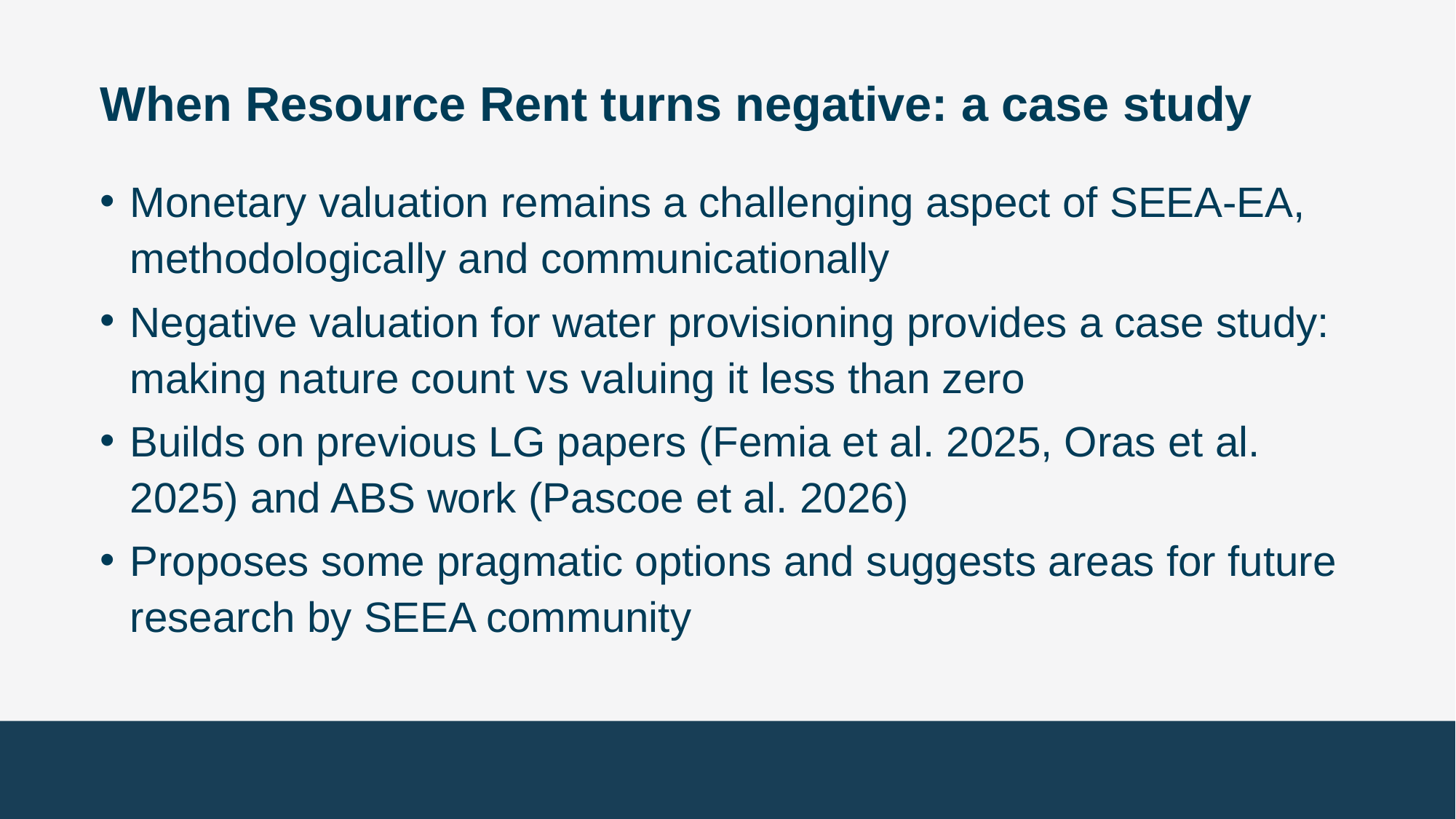

# When Resource Rent turns negative: a case study
Monetary valuation remains a challenging aspect of SEEA-EA, methodologically and communicationally
Negative valuation for water provisioning provides a case study: making nature count vs valuing it less than zero
Builds on previous LG papers (Femia et al. 2025, Oras et al. 2025) and ABS work (Pascoe et al. 2026)
Proposes some pragmatic options and suggests areas for future research by SEEA community